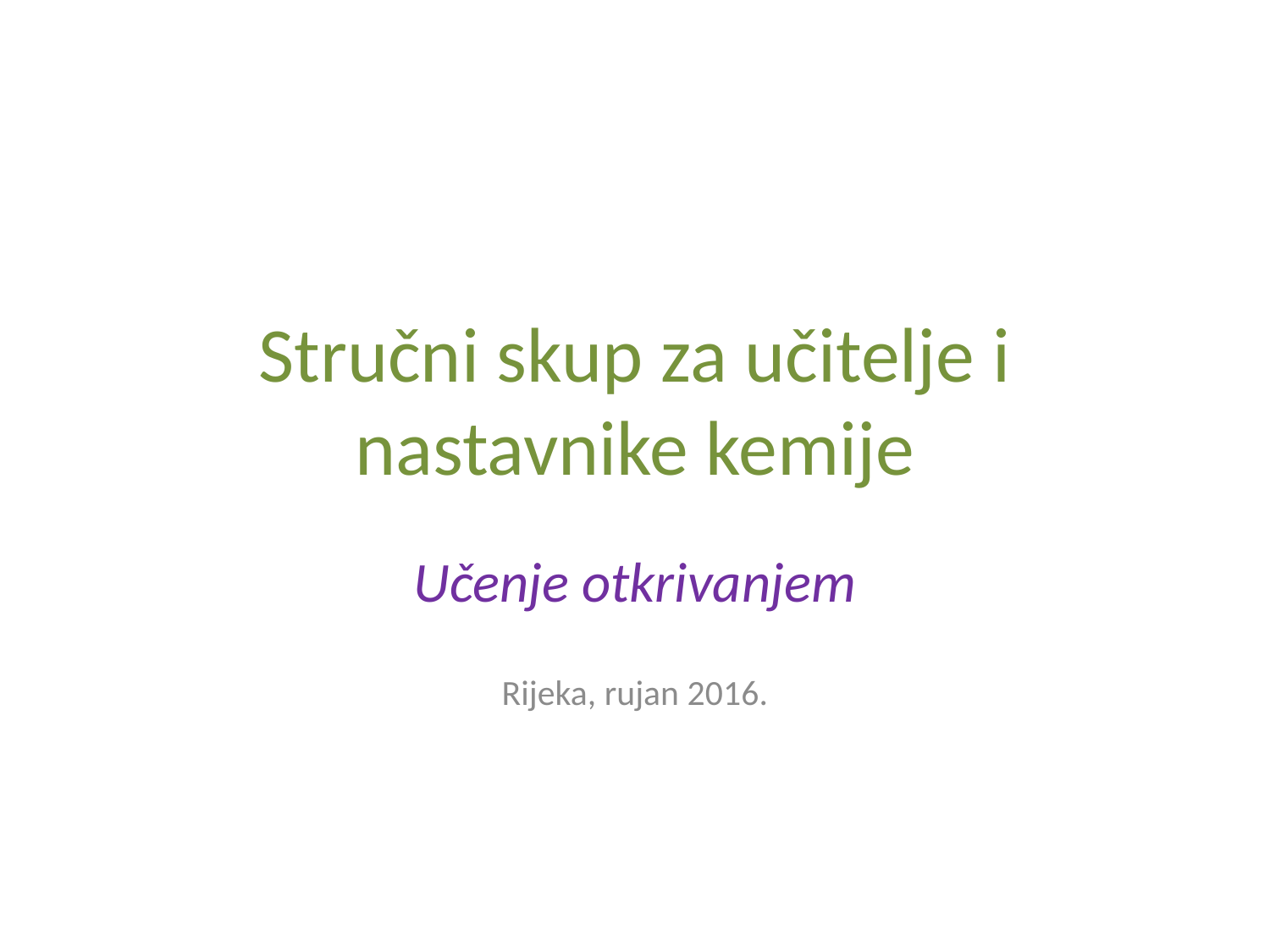

# Stručni skup za učitelje i nastavnike kemije
Učenje otkrivanjem

Rijeka, rujan 2016.